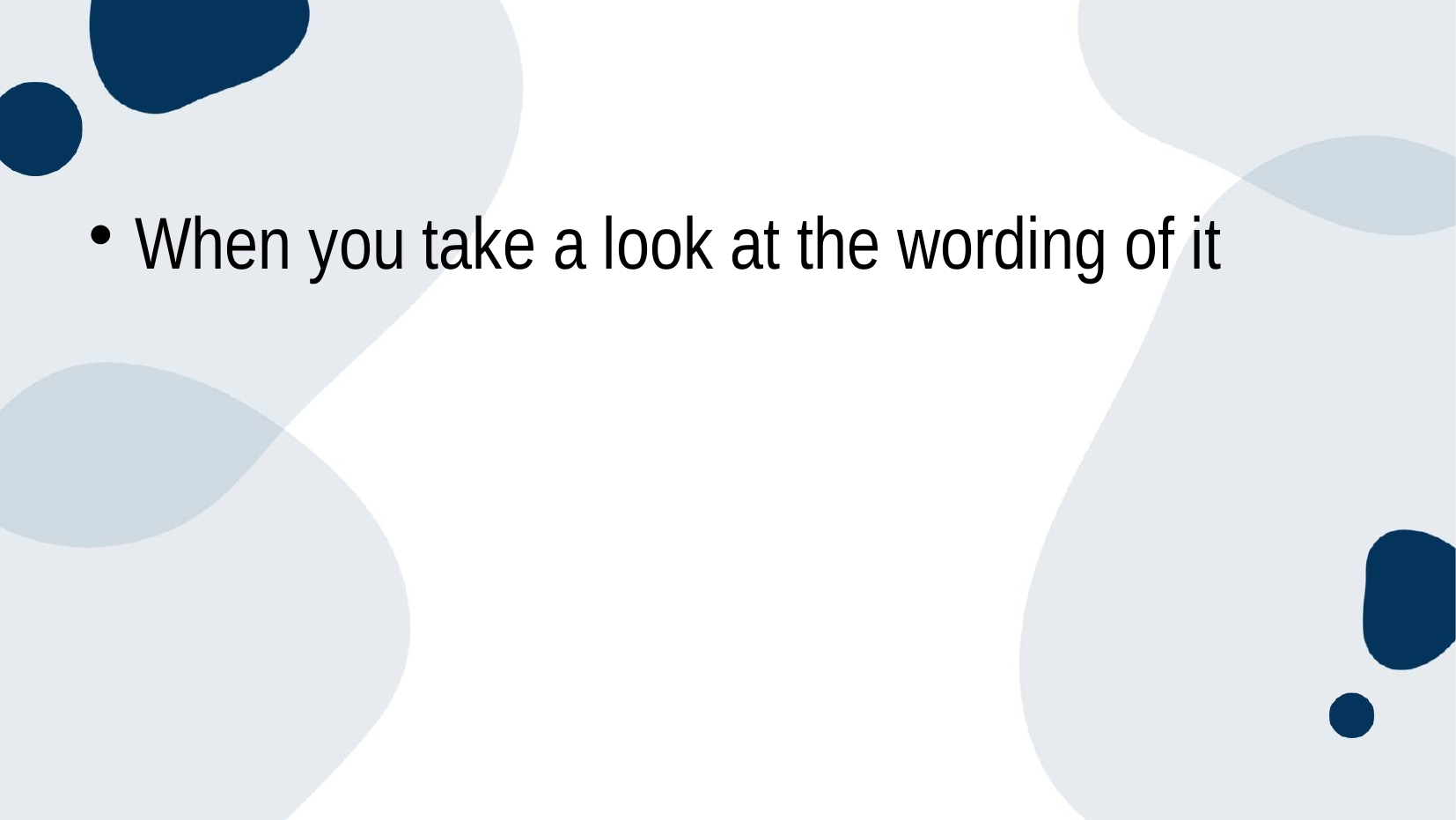

#
When you take a look at the wording of it